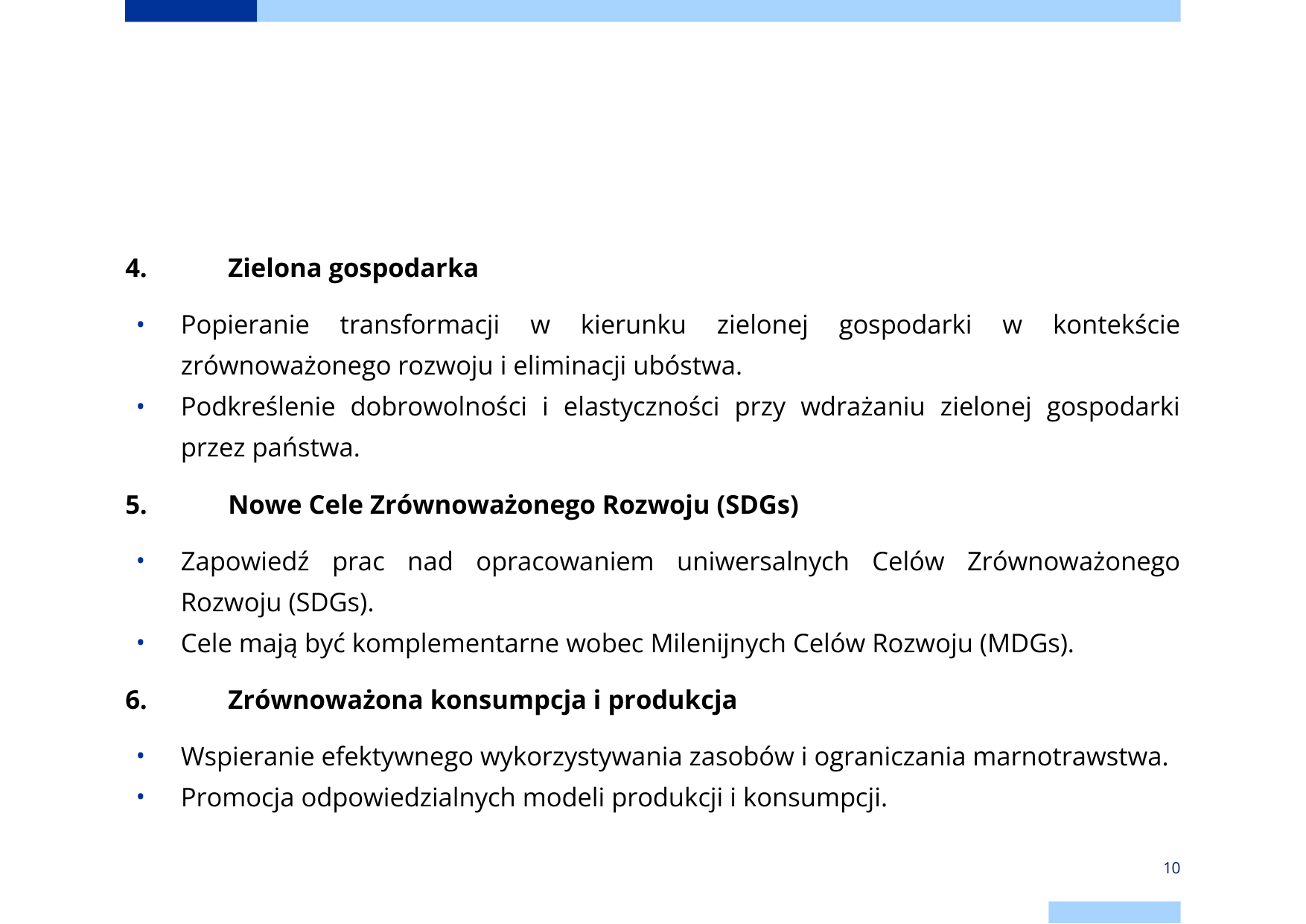

#
4.	Zielona gospodarka
Popieranie transformacji w kierunku zielonej gospodarki w kontekście zrównoważonego rozwoju i eliminacji ubóstwa.
Podkreślenie dobrowolności i elastyczności przy wdrażaniu zielonej gospodarki przez państwa.
5.	Nowe Cele Zrównoważonego Rozwoju (SDGs)
Zapowiedź prac nad opracowaniem uniwersalnych Celów Zrównoważonego Rozwoju (SDGs).
Cele mają być komplementarne wobec Milenijnych Celów Rozwoju (MDGs).
6.	Zrównoważona konsumpcja i produkcja
Wspieranie efektywnego wykorzystywania zasobów i ograniczania marnotrawstwa.
Promocja odpowiedzialnych modeli produkcji i konsumpcji.

10